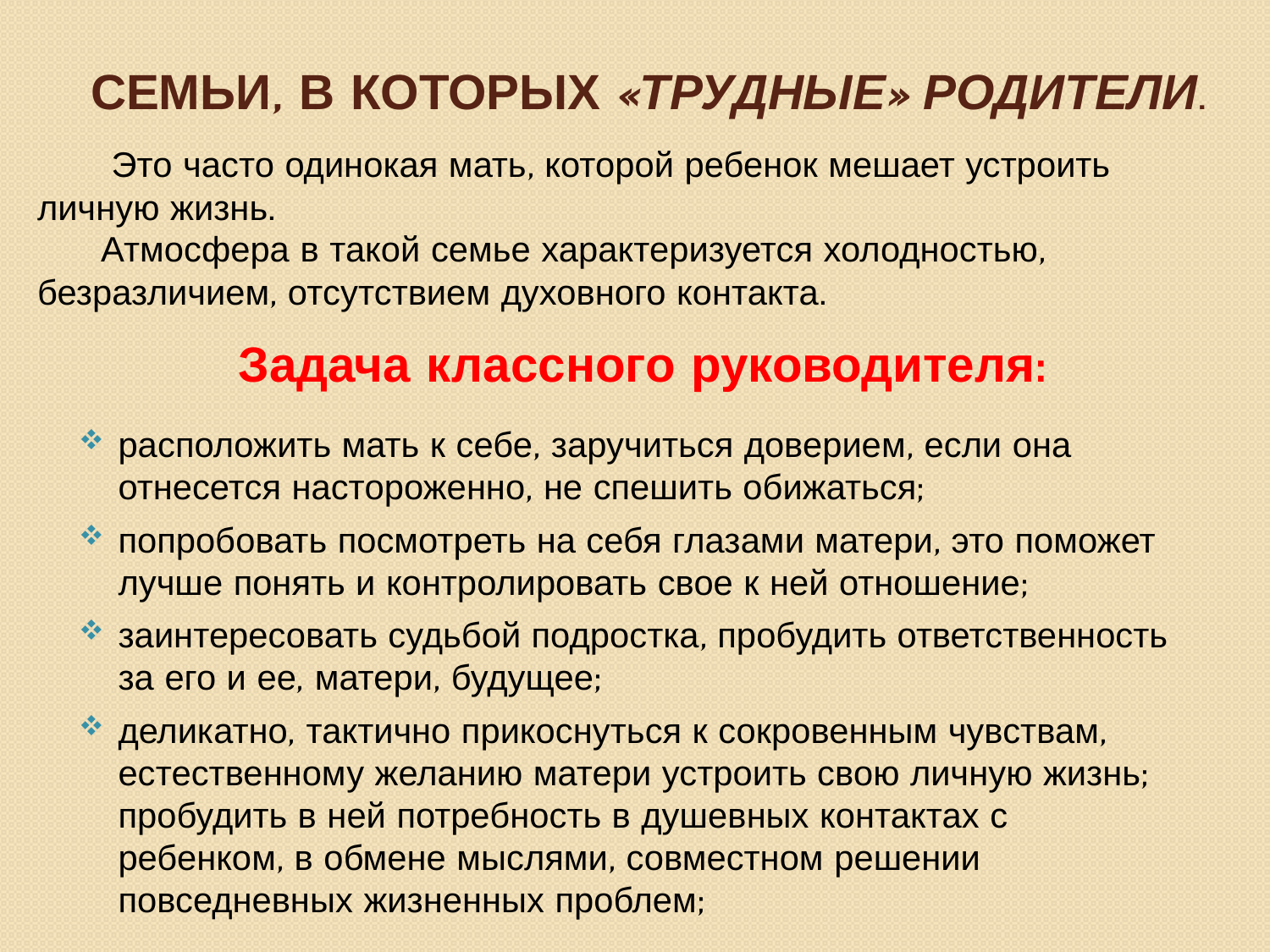

# Семьи, в которых «трудные» родители.
       Это часто одинокая мать, которой ребенок мешает устроить личную жизнь.
      Атмосфера в такой семье характеризуется холодностью, безразличием, отсутствием духовного контакта.

Задача классного руководителя:

расположить мать к себе, заручиться доверием, если она отнесется настороженно, не спешить обижаться;
попробовать посмотреть на себя глазами матери, это поможет лучше понять и контролировать свое к ней отношение;
заинтересовать судьбой подростка, пробудить ответственность за его и ее, матери, будущее;
деликатно, тактично прикоснуться к сокровенным чувствам, естественному желанию матери устроить свою личную жизнь; пробудить в ней потребность в душевных контактах с ребенком, в обмене мыслями, совместном решении повседневных жизненных проблем;